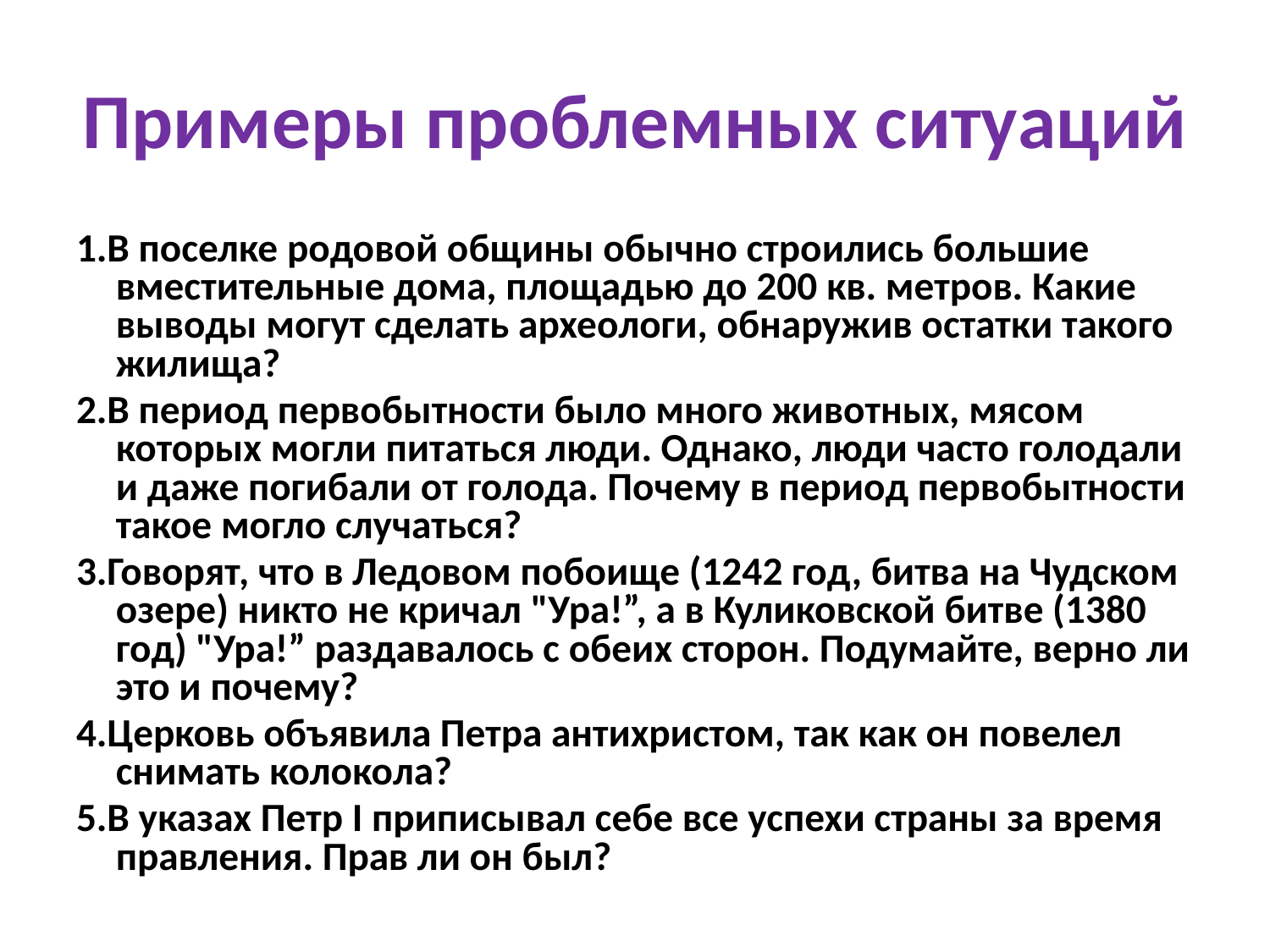

# Примеры проблемных ситуаций

1.В поселке родовой общины обычно строились большие вместительные дома, площадью до 200 кв. метров. Какие выводы могут сделать археологи, обнаружив остатки такого жилища?
2.В период первобытности было много животных, мясом которых могли питаться люди. Однако, люди часто голодали и даже погибали от голода. Почему в период первобытности такое могло случаться?
3.Говорят, что в Ледовом побоище (1242 год, битва на Чудском озере) никто не кричал "Ура!”, а в Куликовской битве (1380 год) "Ура!” раздавалось с обеих сторон. Подумайте, верно ли это и почему?
4.Церковь объявила Петра антихристом, так как он повелел снимать колокола?
5.В указах Петр I приписывал себе все успехи страны за время правления. Прав ли он был?